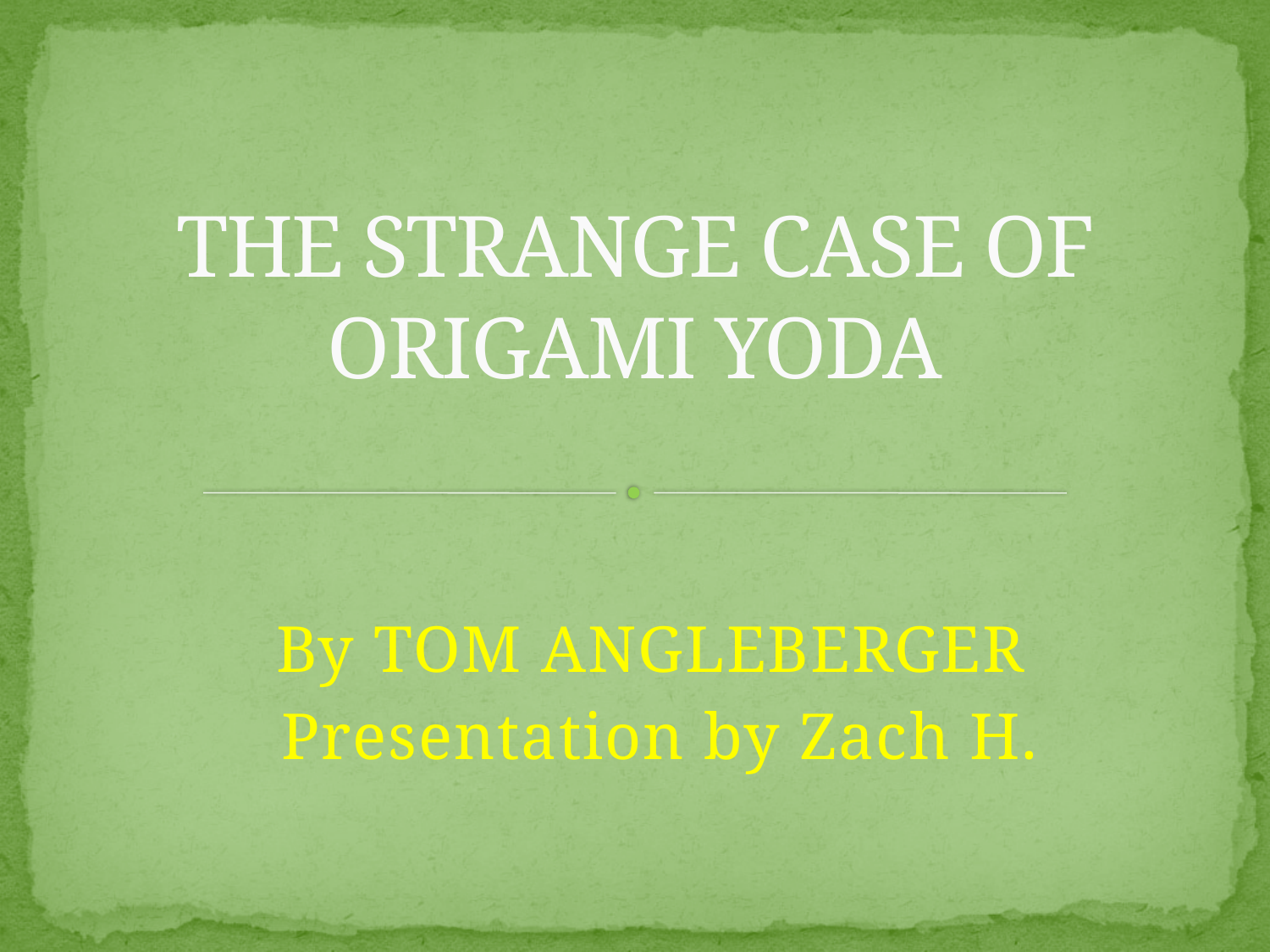

# THE STRANGE CASE OF ORIGAMI YODA
By TOM ANGLEBERGER
 Presentation by Zach H.